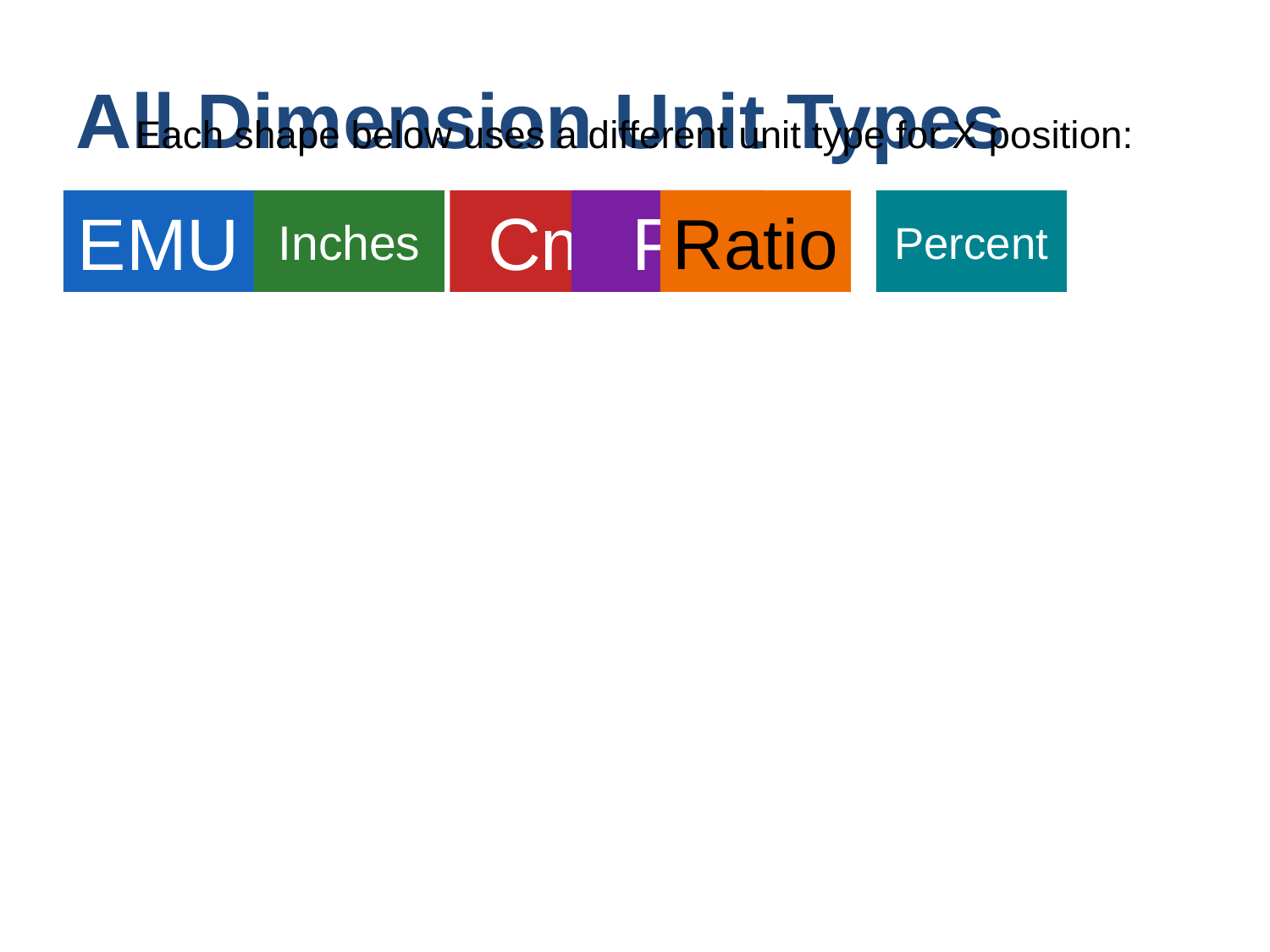

All Dimension Unit Types
Each shape below uses a different unit type for X position:
EMU
Inches
Cm
Pt
Ratio
Percent